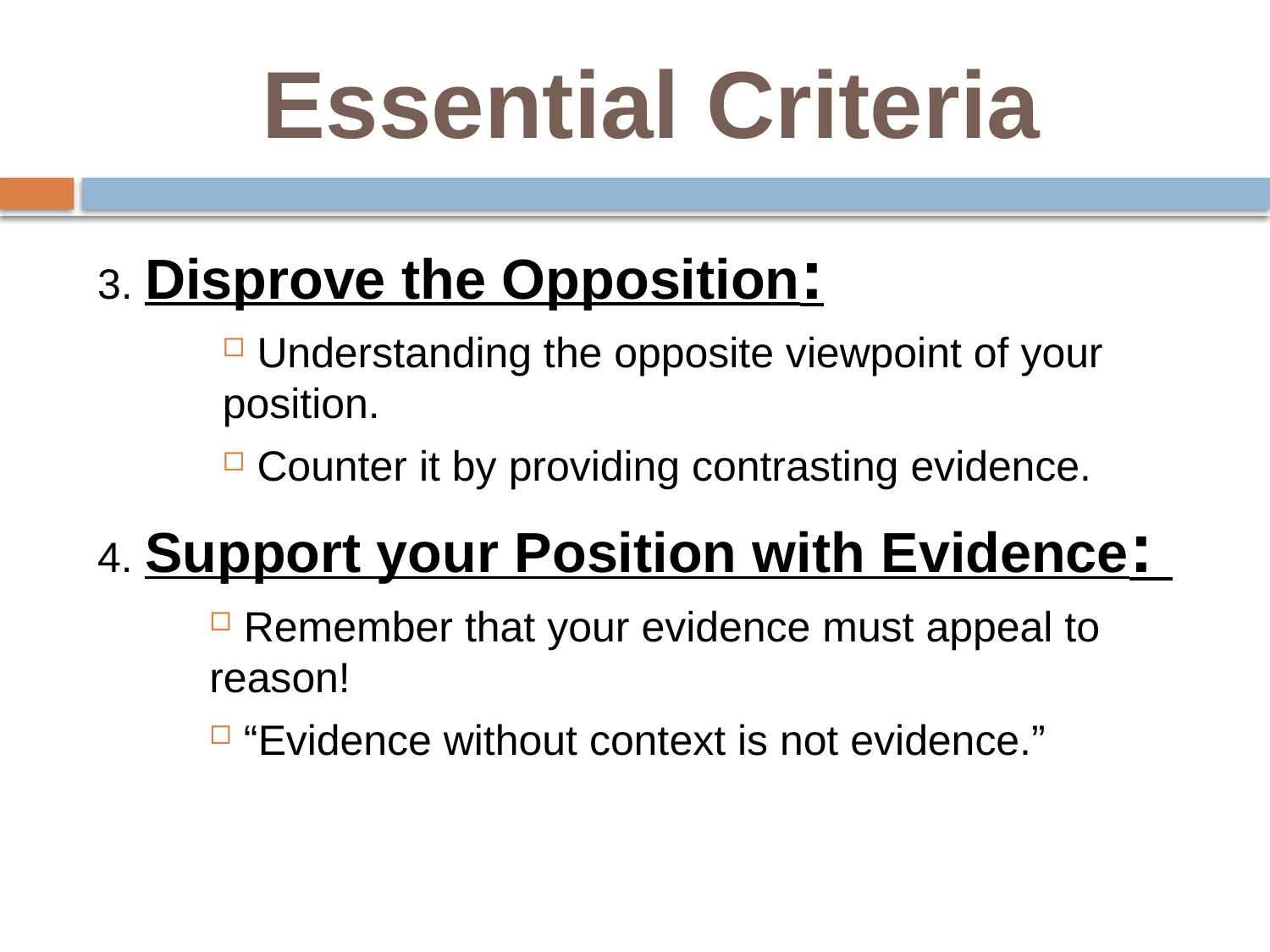

# Essential Criteria
3. Disprove the Opposition:
 Understanding the opposite viewpoint of your position.
 Counter it by providing contrasting evidence.
4. Support your Position with Evidence:
 Remember that your evidence must appeal to reason!
 “Evidence without context is not evidence.”